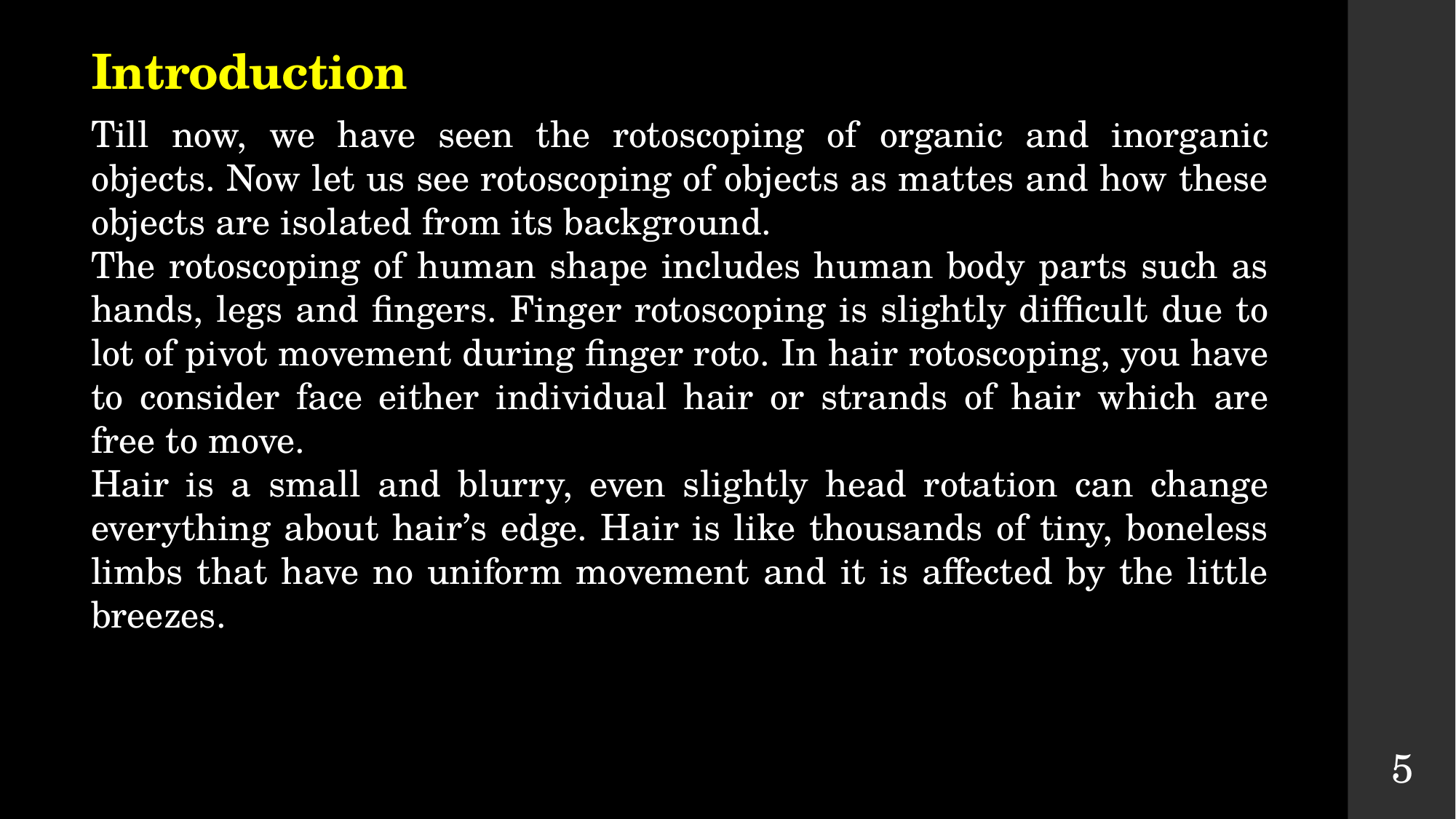

# Introduction
Till now, we have seen the rotoscoping of organic and inorganic objects. Now let us see rotoscoping of objects as mattes and how these objects are isolated from its background.
The rotoscoping of human shape includes human body parts such as hands, legs and fingers. Finger rotoscoping is slightly difficult due to lot of pivot movement during finger roto. In hair rotoscoping, you have to consider face either individual hair or strands of hair which are free to move.
Hair is a small and blurry, even slightly head rotation can change everything about hair’s edge. Hair is like thousands of tiny, boneless limbs that have no uniform movement and it is affected by the little breezes.
5